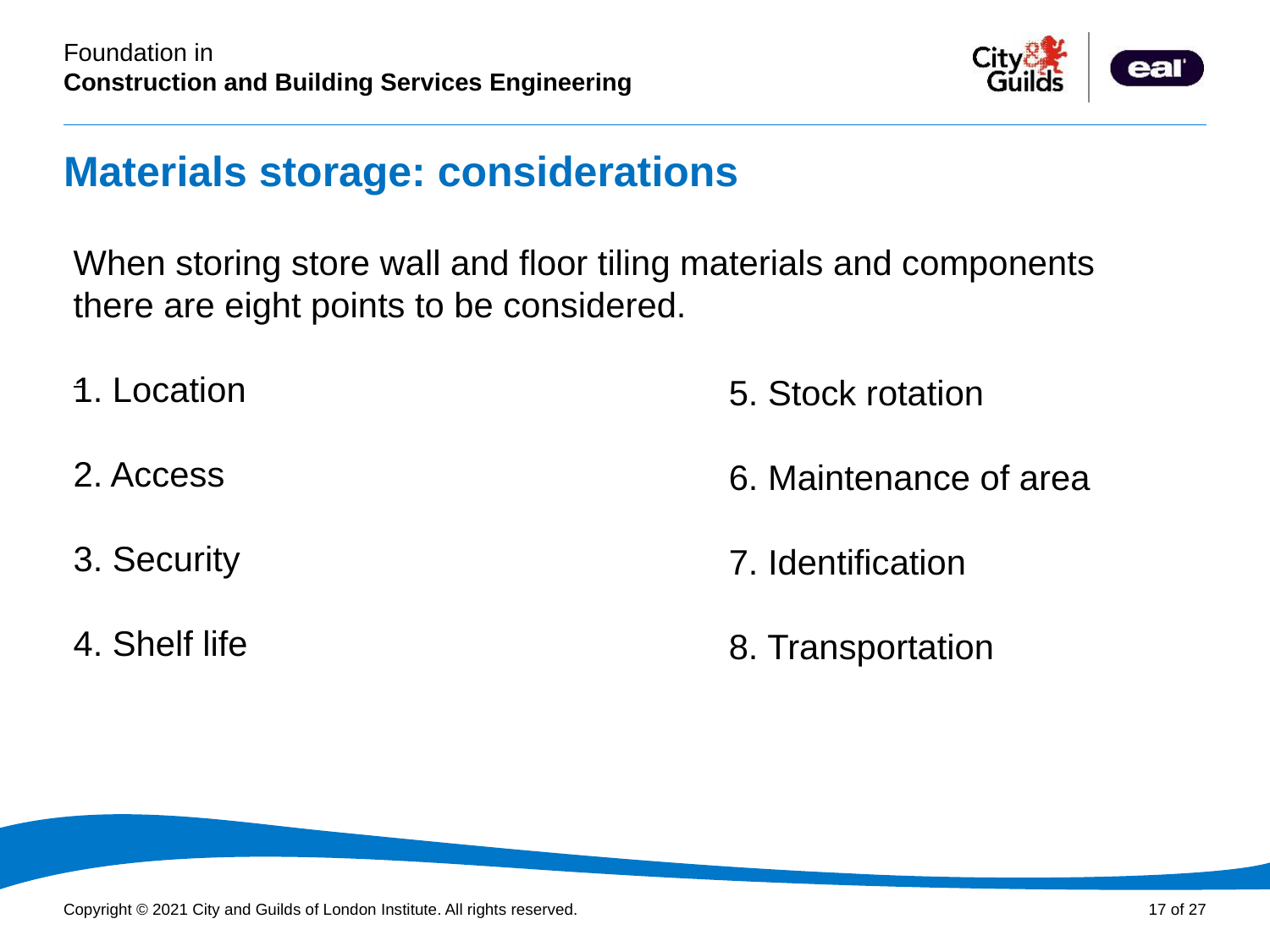

# Materials storage: considerations

PowerPoint presentation

When storing store wall and floor tiling materials and components  there are eight points to be considered.

1. Location

2. Access

3. Security

4. Shelf life

5. Stock rotation

6. Maintenance of area

7. Identification

8. Transportation